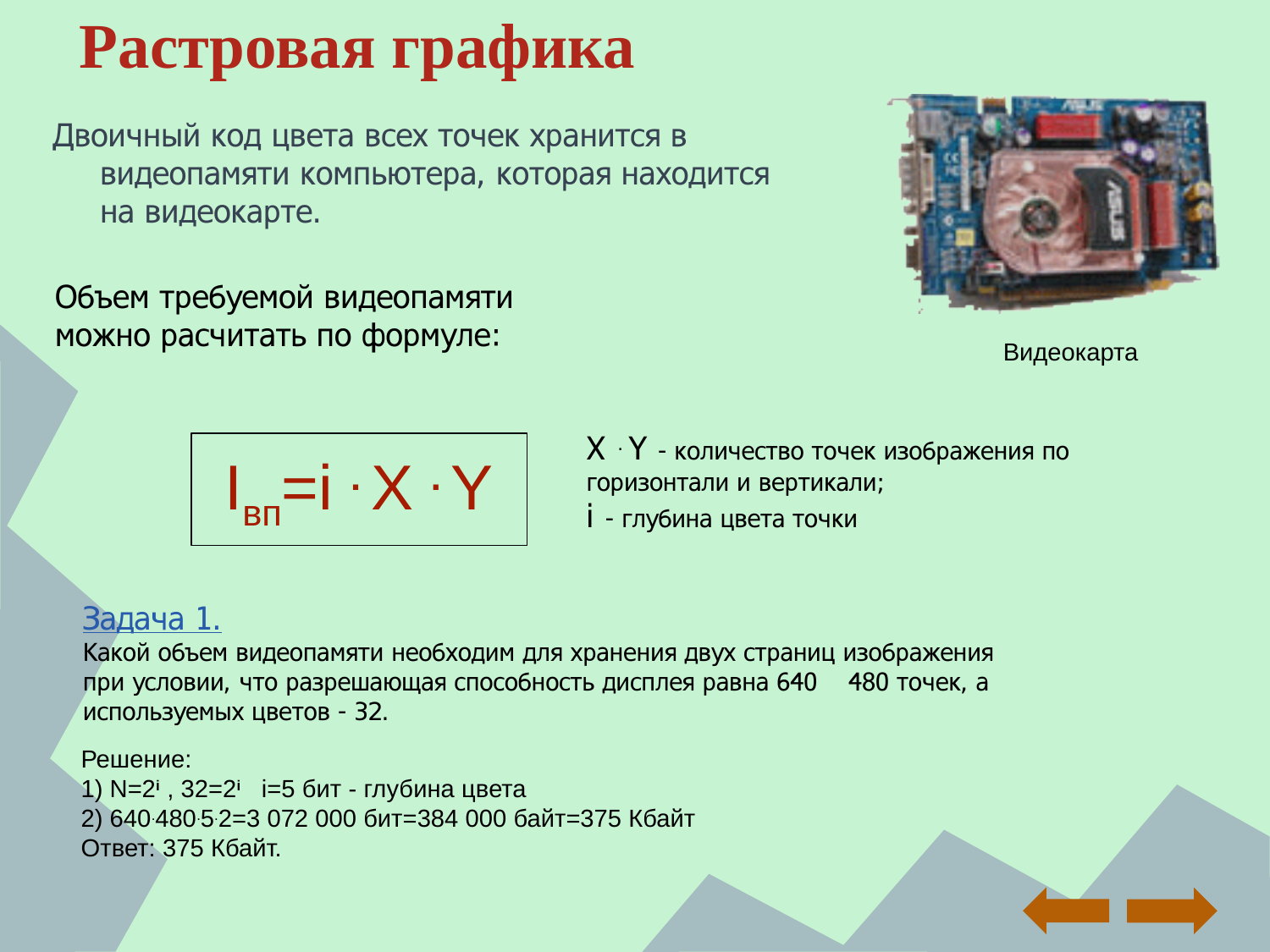

# Растровая графика

Двоичный код цвета всех точек хранится в видеопамяти компьютера, которая находится на видеокарте.
Объем требуемой видеопамяти можно расчитать по формуле:
Видеокарта
X . Y - количество точек изображения по горизонтали и вертикали;
i - глубина цвета точки
Iвп=i . X . Y
Задача 1.
Какой объем видеопамяти необходим для хранения двух страниц изображения при условии, что разрешающая способность дисплея равна 640    480 точек, а используемых цветов - 32.

Решение:
1) N=2i , 32=2i   i=5 бит - глубина цвета
2) 640.480.5.2=3 072 000 бит=384 000 байт=375 Кбайт
Ответ: 375 Кбайт.